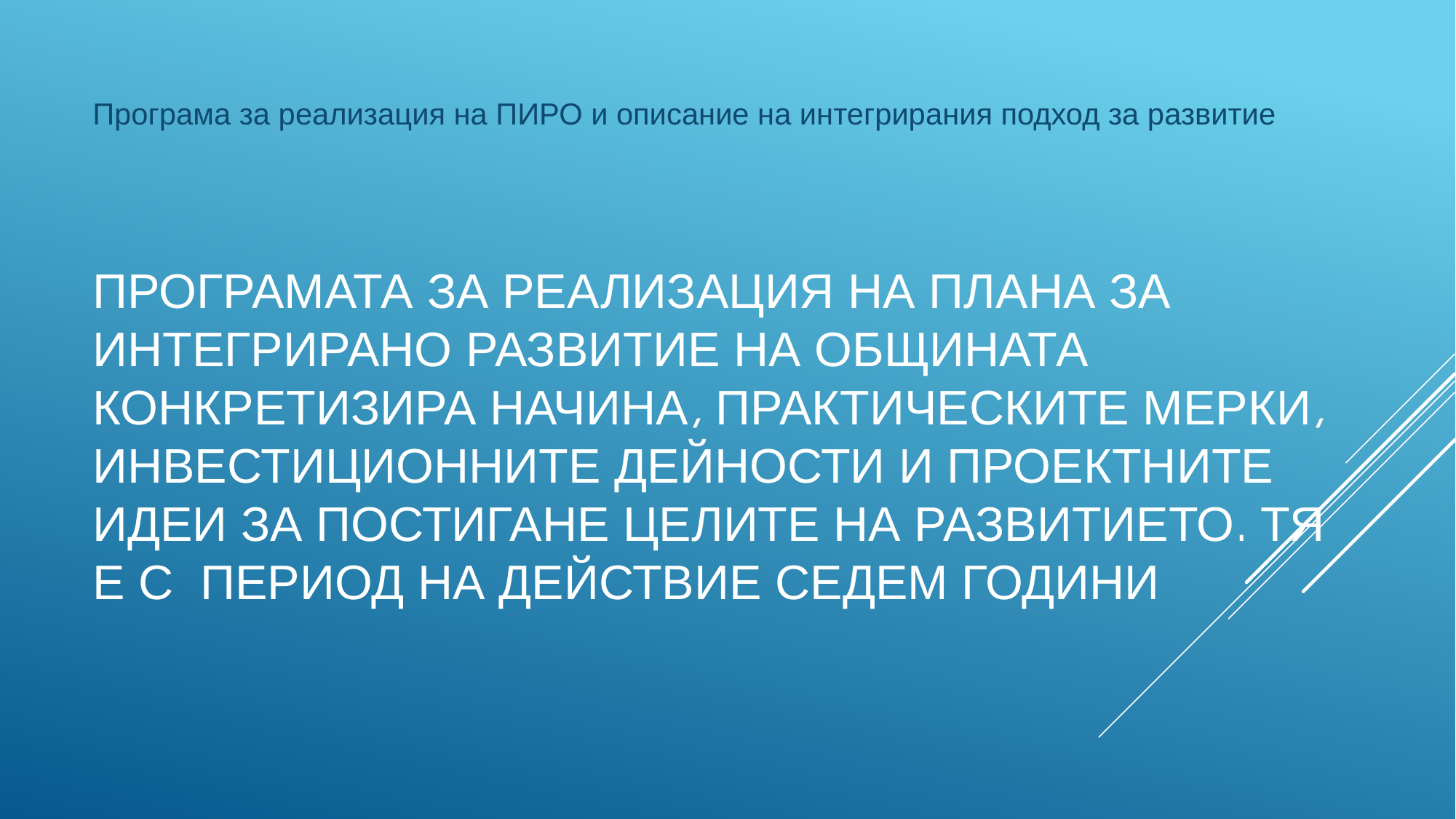

Програма за реализация на ПИРО и описание на интегрирания подход за развитие
# Програмата за реализация на Плана за интегрирано развитие на общината конкретизира начина, практическите мерки, инвестиционните дейности и проектните идеи за постигане целите на развитието. Тя е с  период на действие седем години